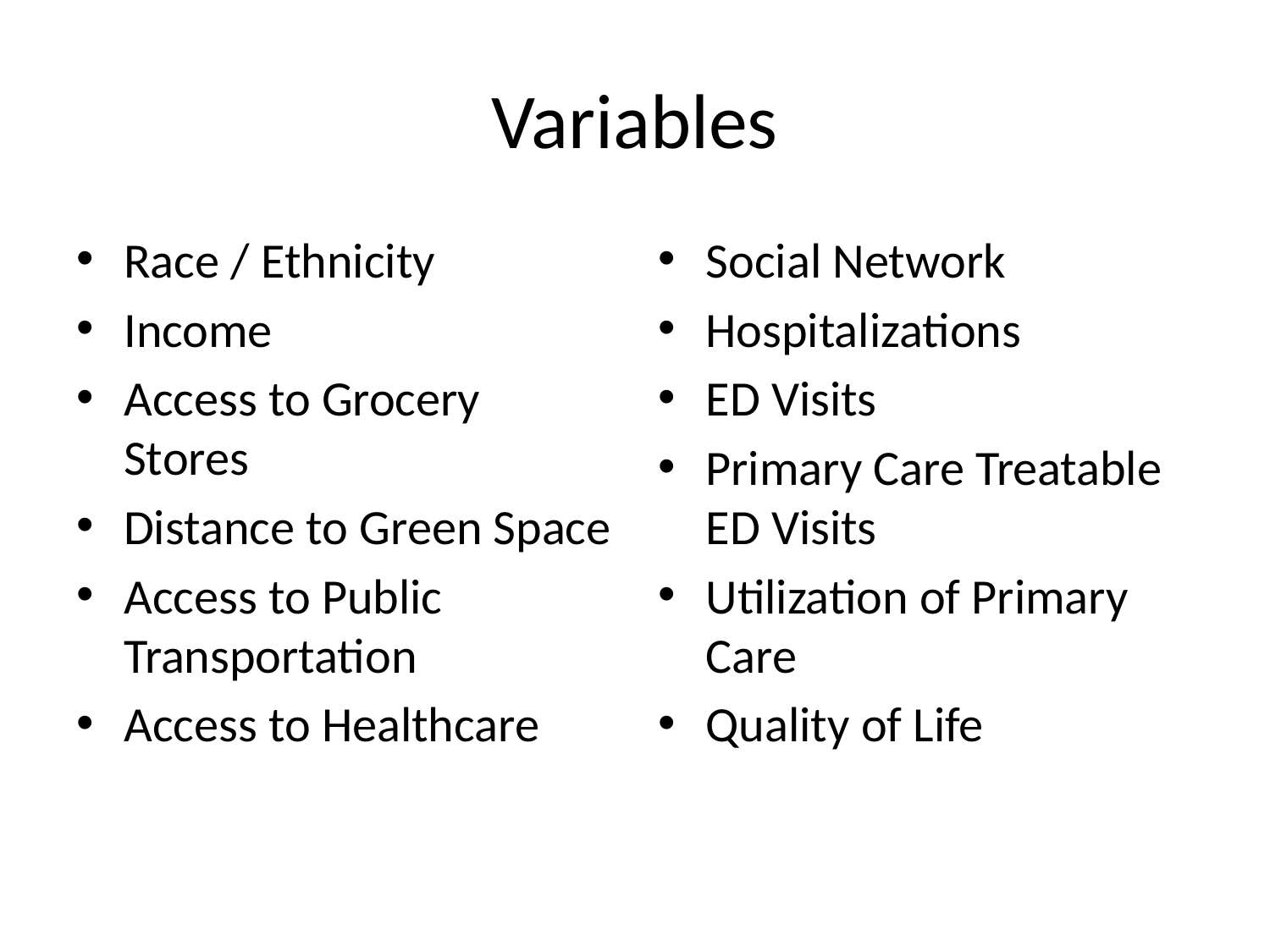

# Variables
Race / Ethnicity
Income
Access to Grocery Stores
Distance to Green Space
Access to Public Transportation
Access to Healthcare
Social Network
Hospitalizations
ED Visits
Primary Care Treatable ED Visits
Utilization of Primary Care
Quality of Life